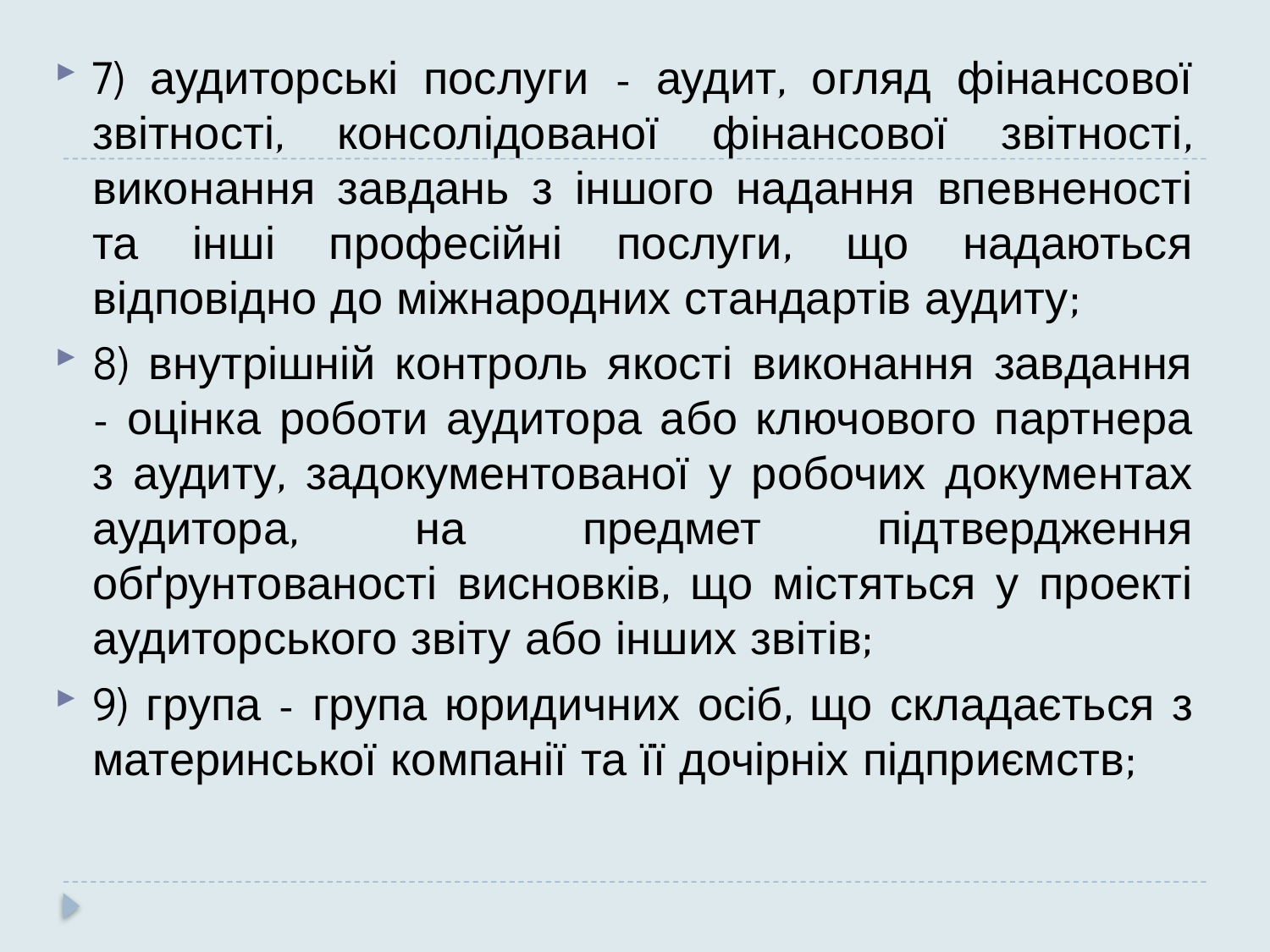

7) аудиторські послуги - аудит, огляд фінансової звітності, консолідованої фінансової звітності, виконання завдань з іншого надання впевненості та інші професійні послуги, що надаються відповідно до міжнародних стандартів аудиту;
8) внутрішній контроль якості виконання завдання - оцінка роботи аудитора або ключового партнера з аудиту, задокументованої у робочих документах аудитора, на предмет підтвердження обґрунтованості висновків, що містяться у проекті аудиторського звіту або інших звітів;
9) група - група юридичних осіб, що складається з материнської компанії та її дочірніх підприємств;